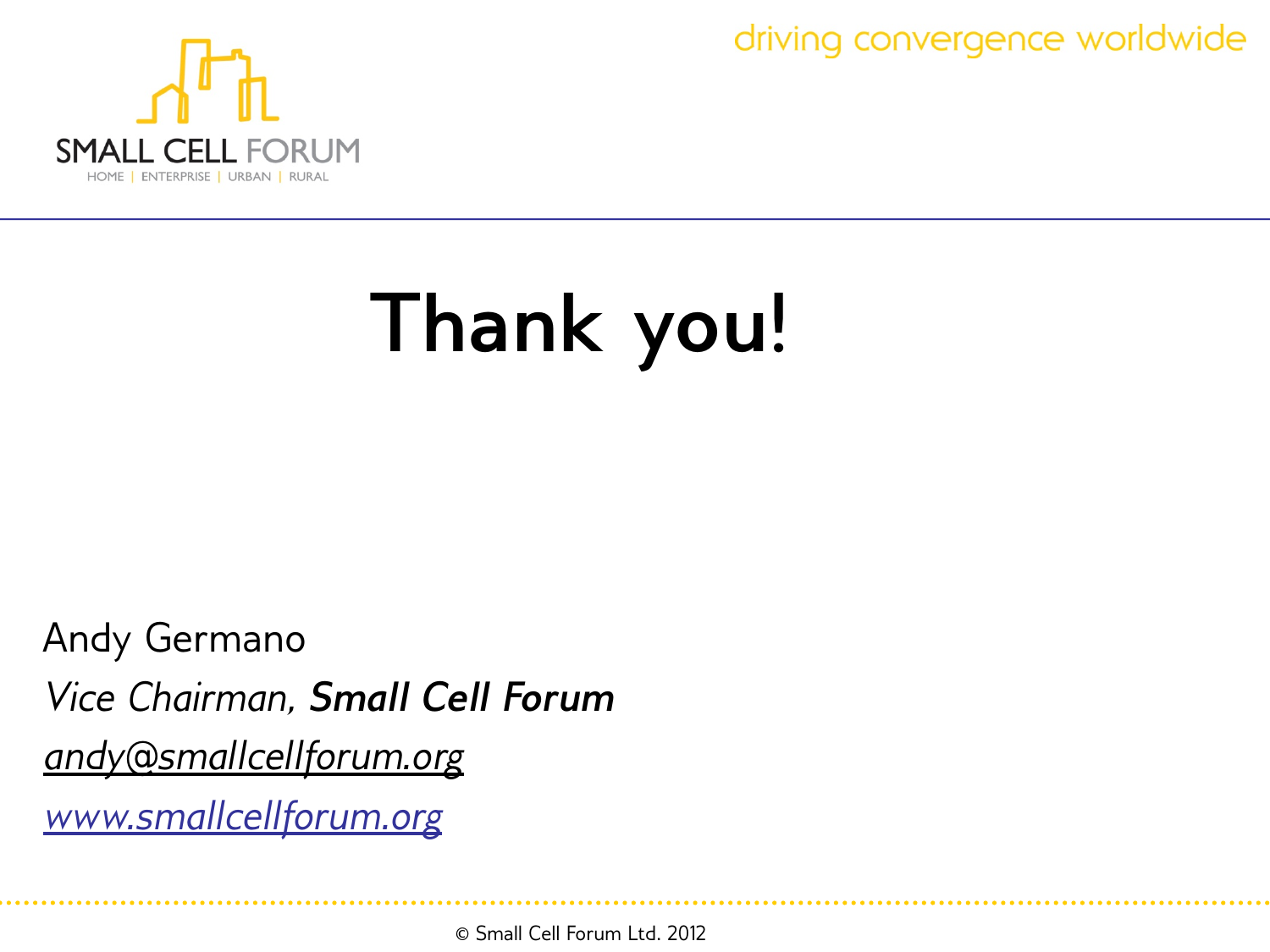

Thank you!
Andy Germano
Vice Chairman, Small Cell Forum
andy@smallcellforum.org
www.smallcellforum.org

© Small Cell Forum Ltd. 2012